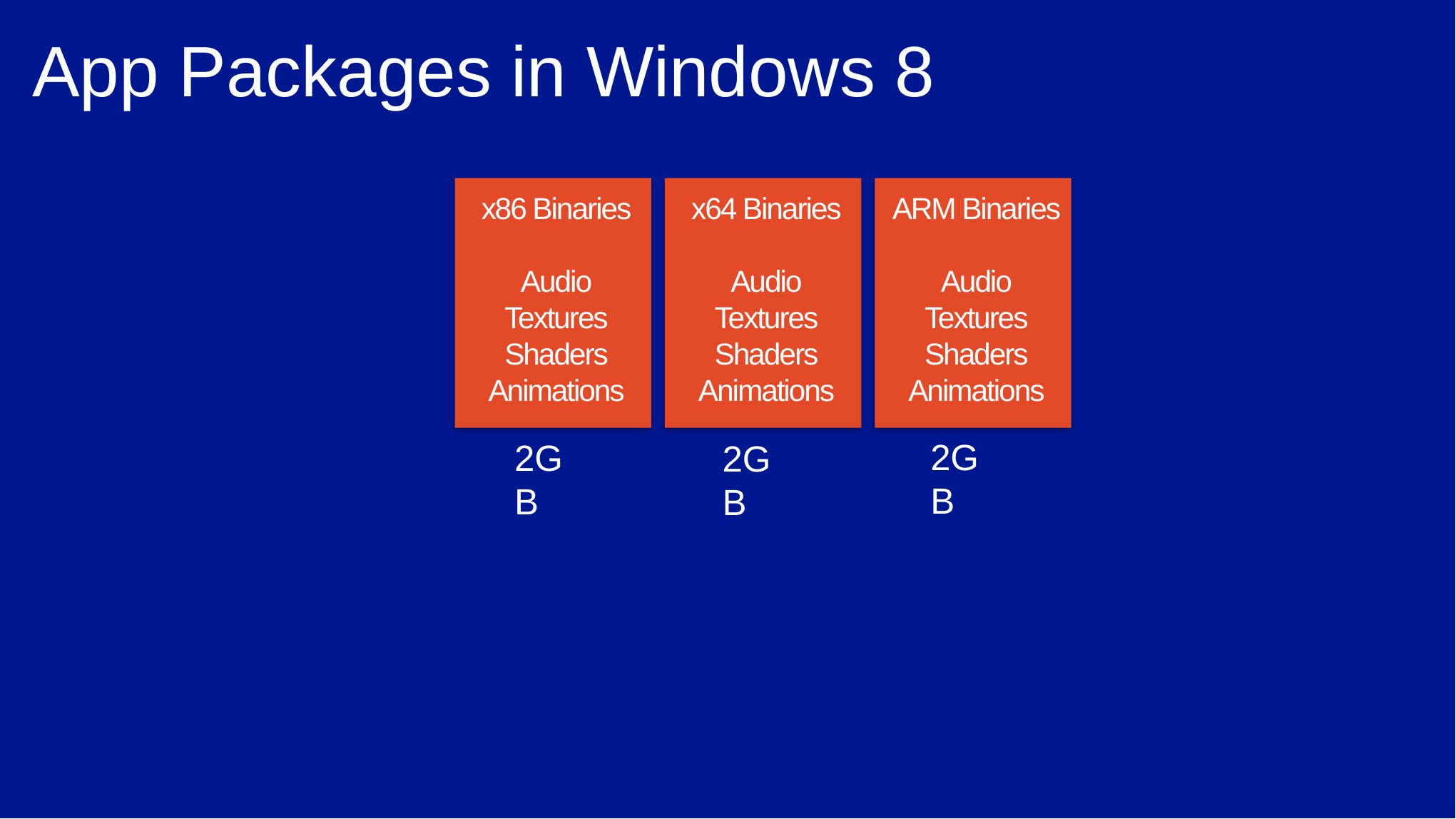

# App Packages in Windows 8
ARM Binaries

Audio
Textures
Shaders
Animations

x86 Binaries

Audio
Textures
Shaders
Animations

x64 Binaries

Audio
Textures
Shaders
Animations

2GB
2GB
2GB